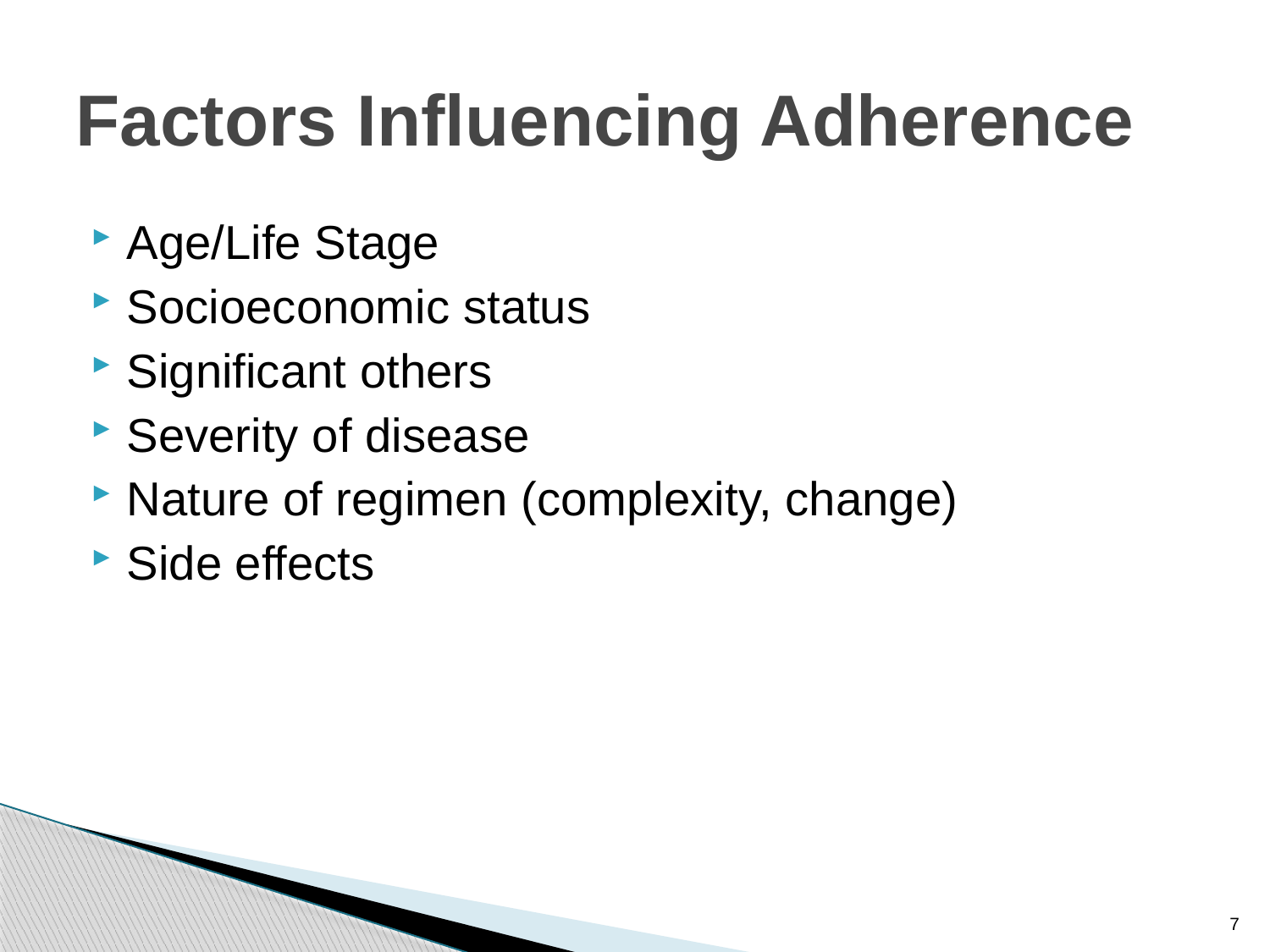

# Factors Influencing Adherence
Age/Life Stage
Socioeconomic status
Significant others
Severity of disease
Nature of regimen (complexity, change)
Side effects

7